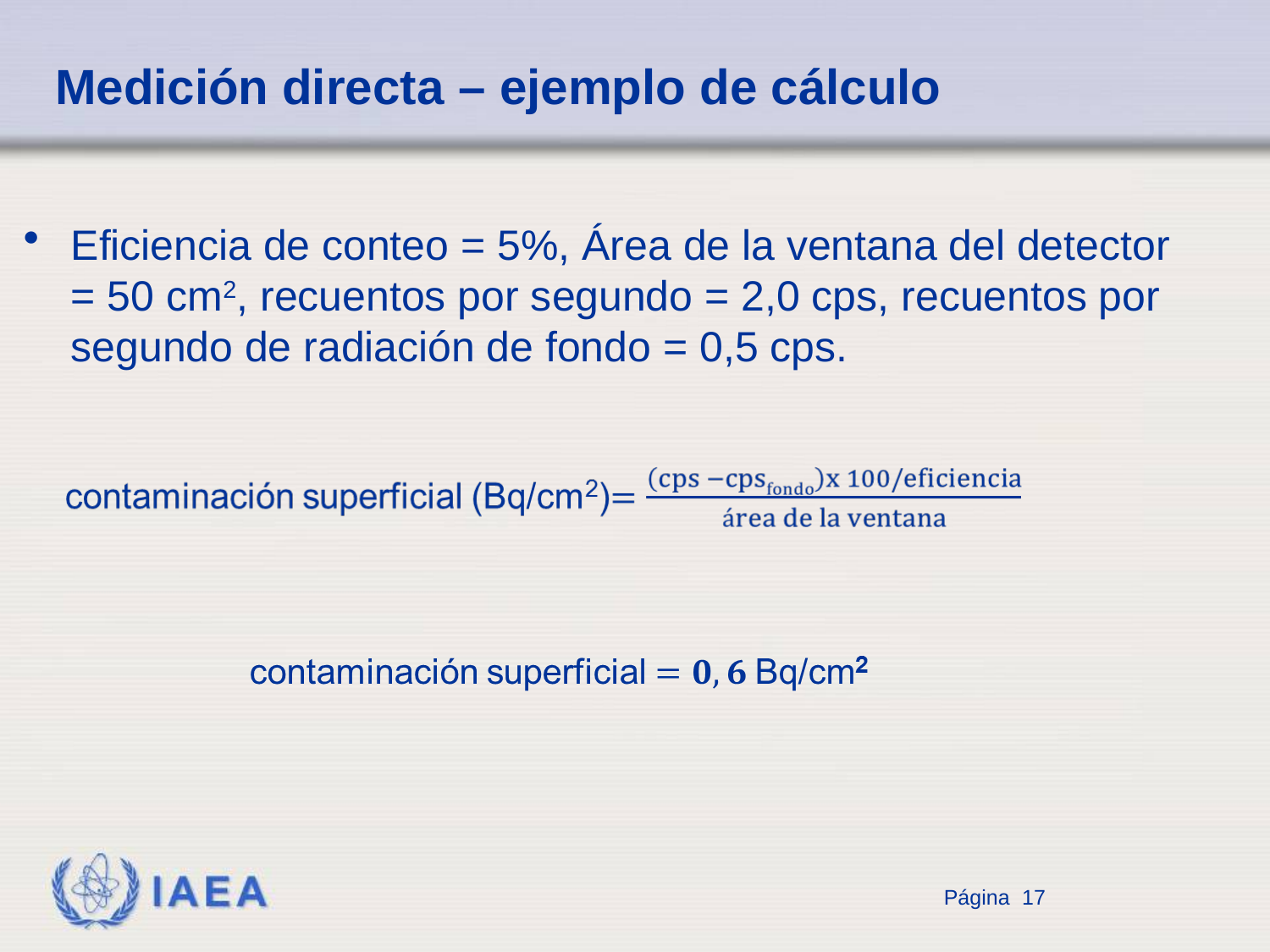

# Medición directa – ejemplo de cálculo
Eficiencia de conteo = 5%, Área de la ventana del detector = 50 cm2, recuentos por segundo = 2,0 cps, recuentos por segundo de radiación de fondo = 0,5 cps.